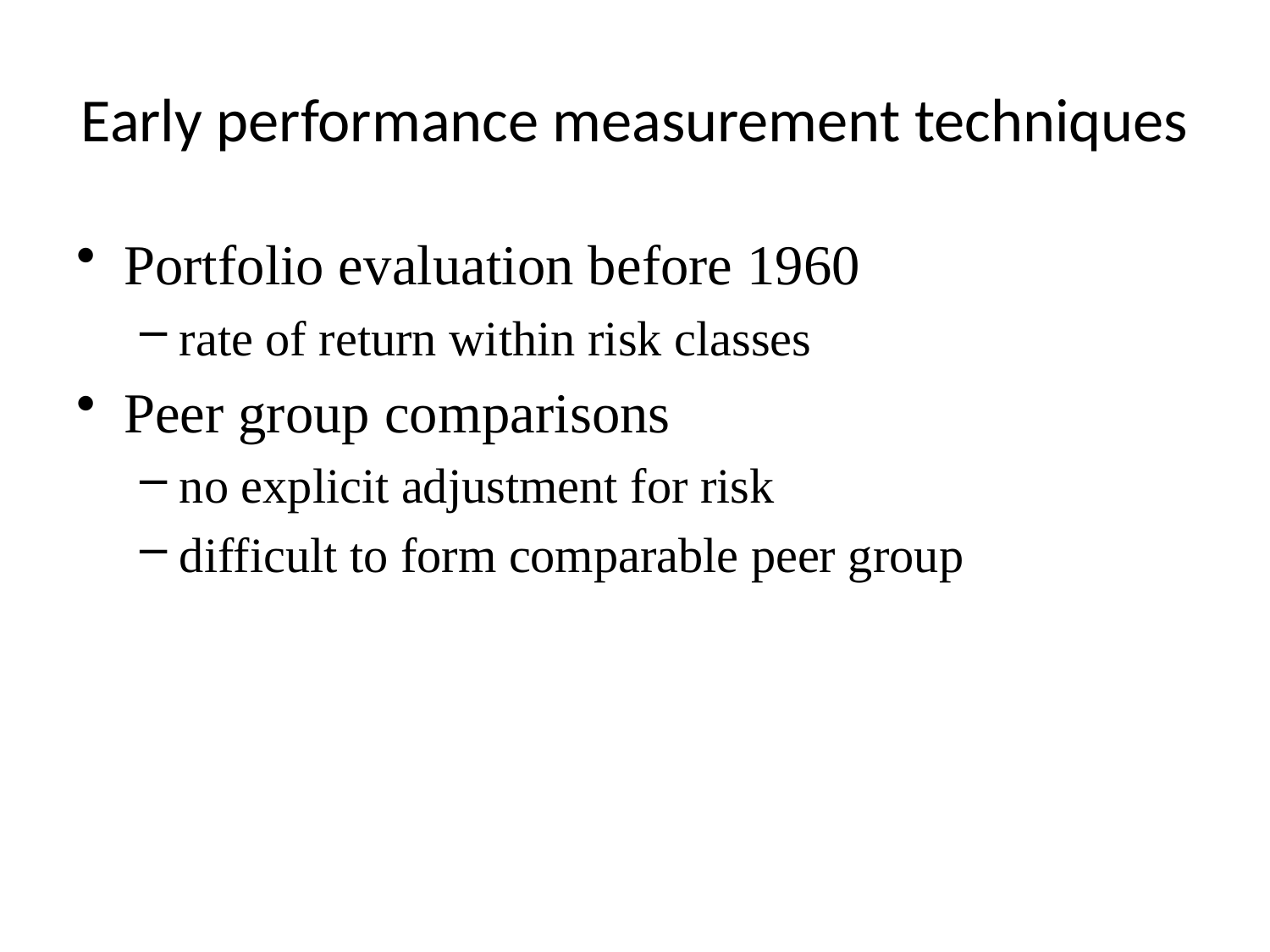

# Early performance measurement techniques
Portfolio evaluation before 1960
rate of return within risk classes
Peer group comparisons
no explicit adjustment for risk
difficult to form comparable peer group